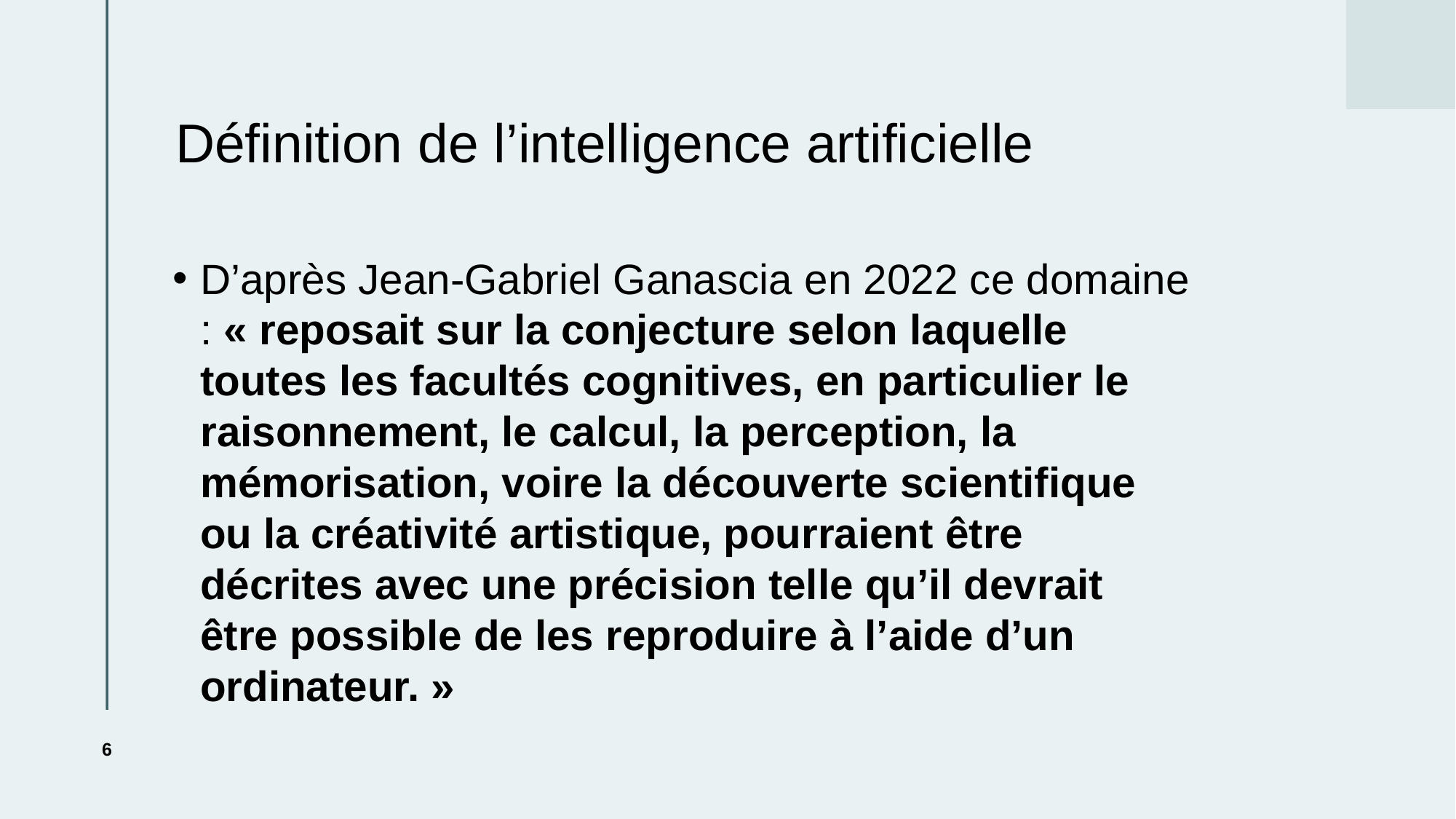

# Définition de l’intelligence artificielle
D’après Jean-Gabriel Ganascia en 2022 ce domaine : « reposait sur la conjecture selon laquelle toutes les facultés cognitives, en particulier le raisonnement, le calcul, la perception, la mémorisation, voire la découverte scientifique ou la créativité artistique, pourraient être décrites avec une précision telle qu’il devrait être possible de les reproduire à l’aide d’un ordinateur. »
6